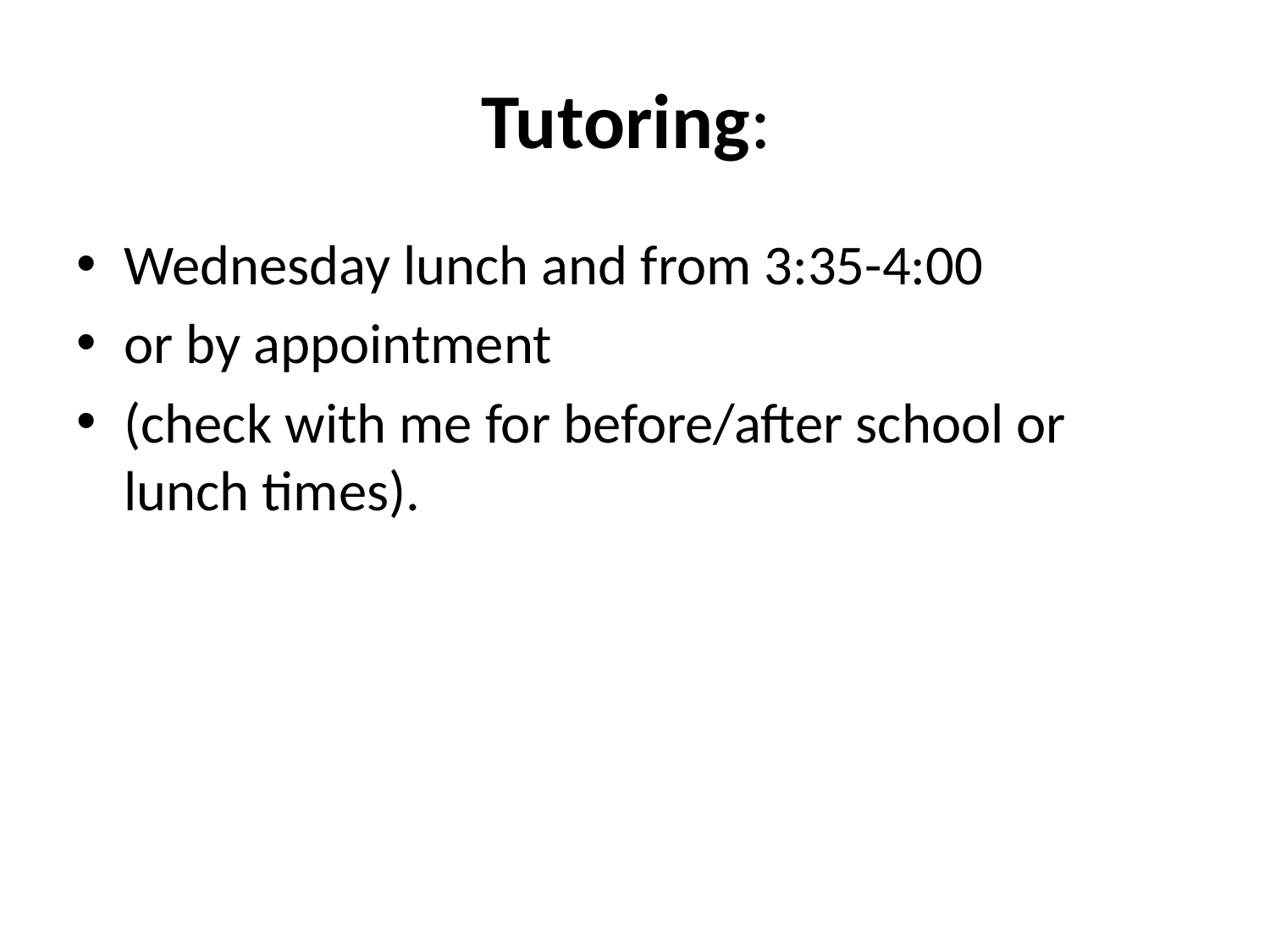

# Tutoring:
Wednesday lunch and from 3:35-4:00
or by appointment
(check with me for before/after school or lunch times).